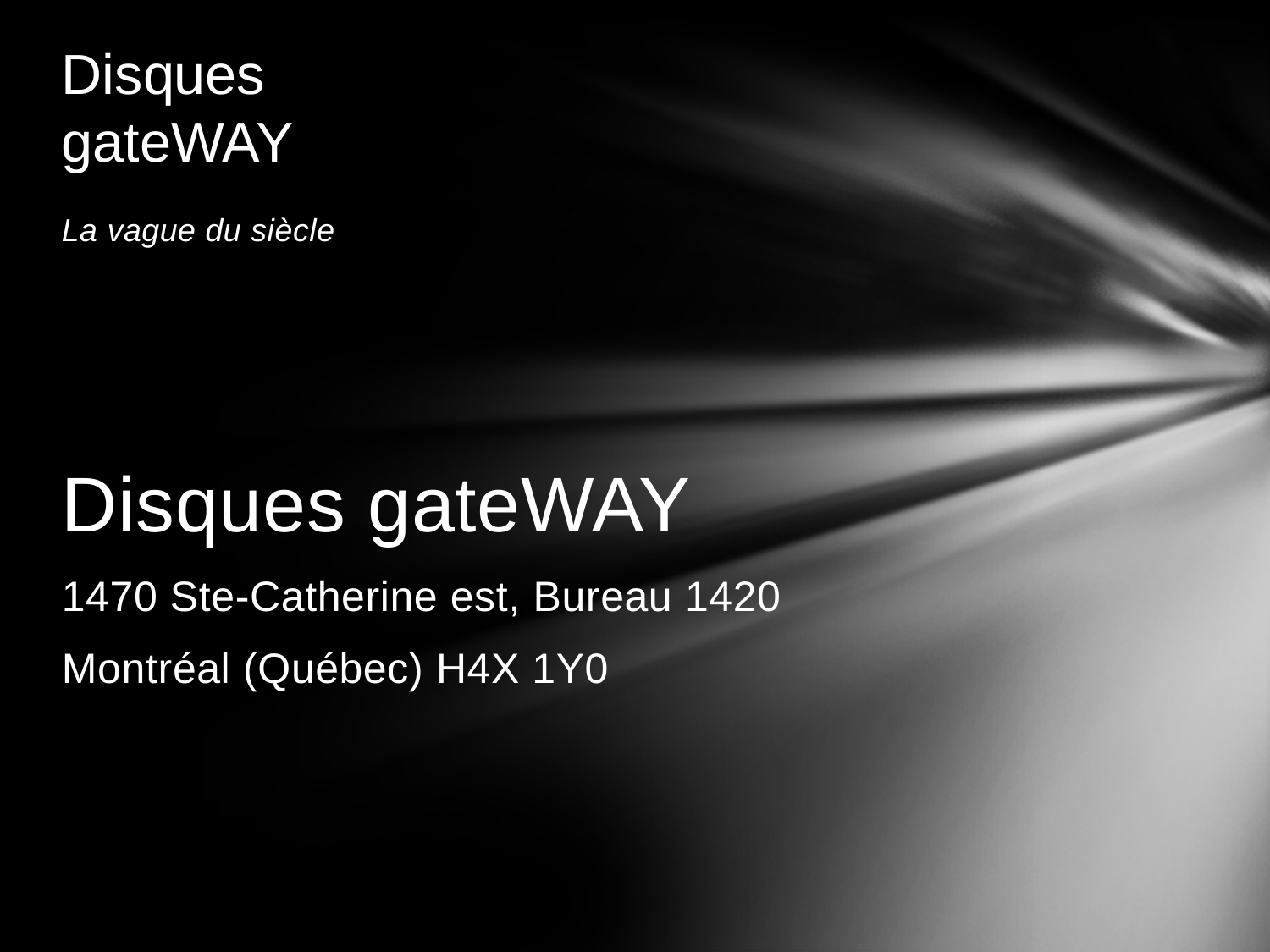

# Disques gateWAY
La vague du siècle

Disques gateWAY
1470 Ste-Catherine est, Bureau 1420
Montréal (Québec) H4X 1Y0